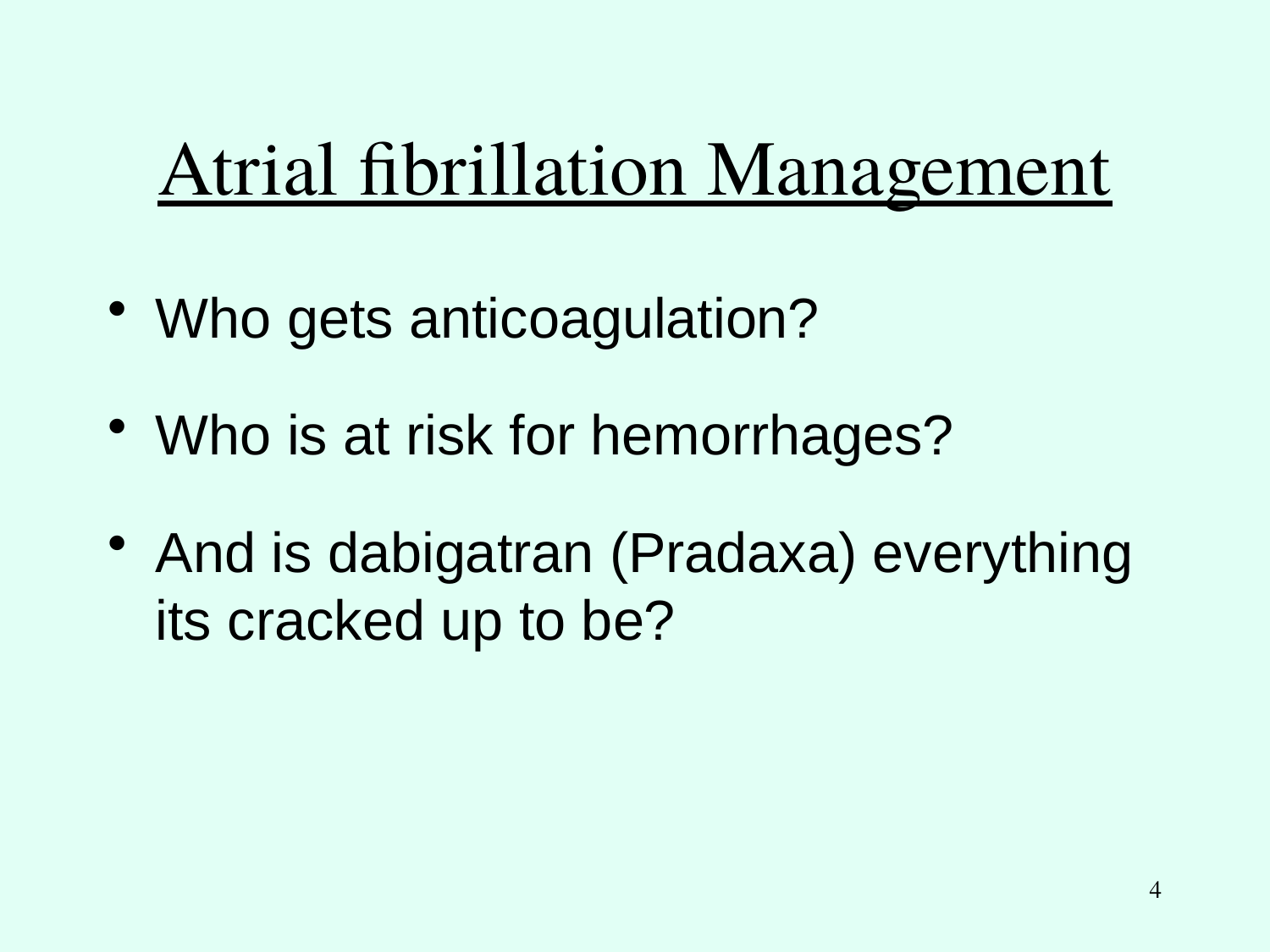

# Atrial fibrillation Management
Who gets anticoagulation?

Who is at risk for hemorrhages?

And is dabigatran (Pradaxa) everything its cracked up to be?
4